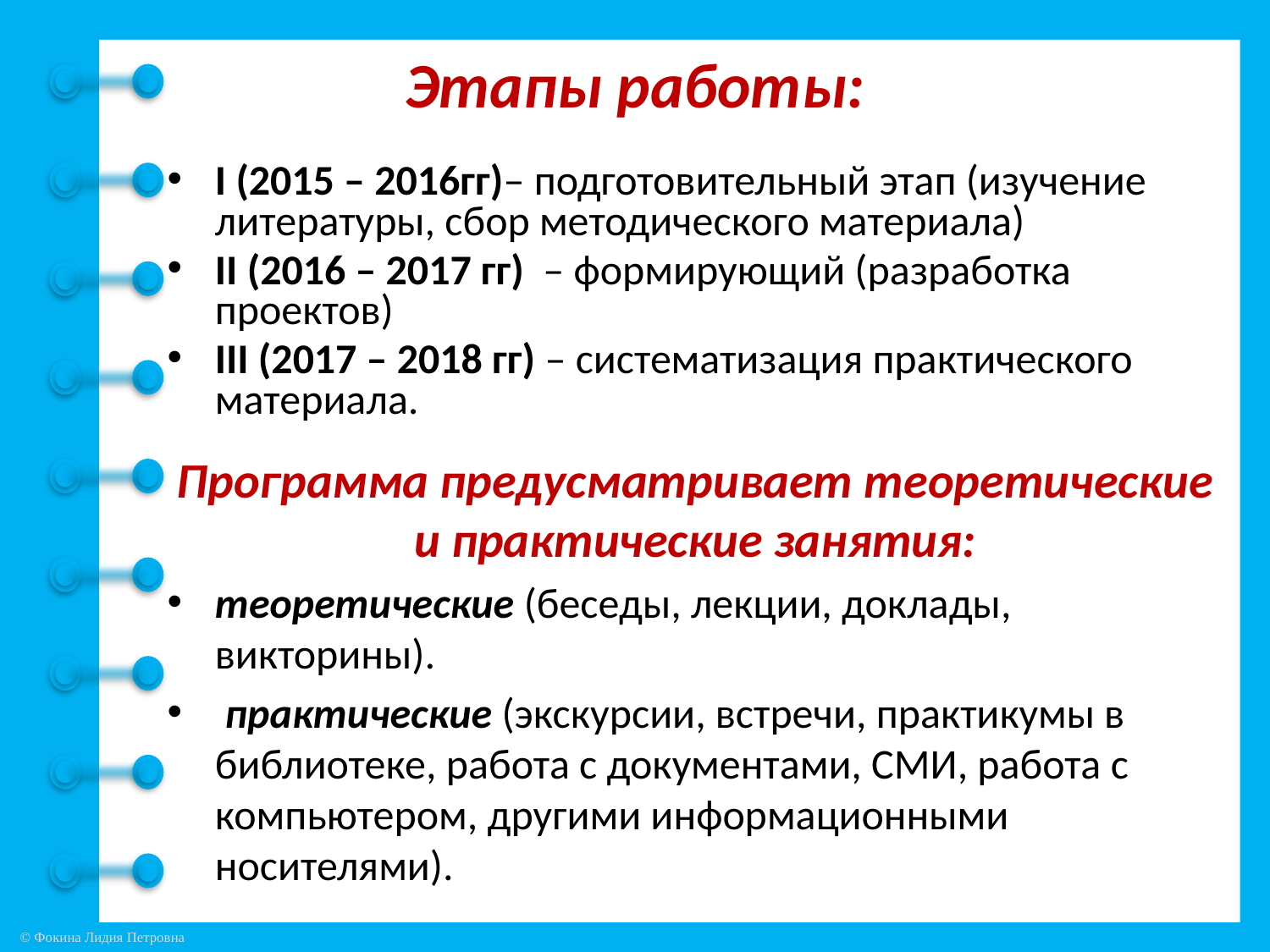

# Этапы работы:
I (2015 – 2016гг)– подготовительный этап (изучение литературы, сбор методического материала)
II (2016 – 2017 гг)  – формирующий (разработка проектов)
III (2017 – 2018 гг) – систематизация практического материала.

Программа предусматривает теоретические и практические занятия:
теоретические (беседы, лекции, доклады, викторины).
 практические (экскурсии, встречи, практикумы в библиотеке, работа с документами, СМИ, работа с компьютером, другими информационными носителями).